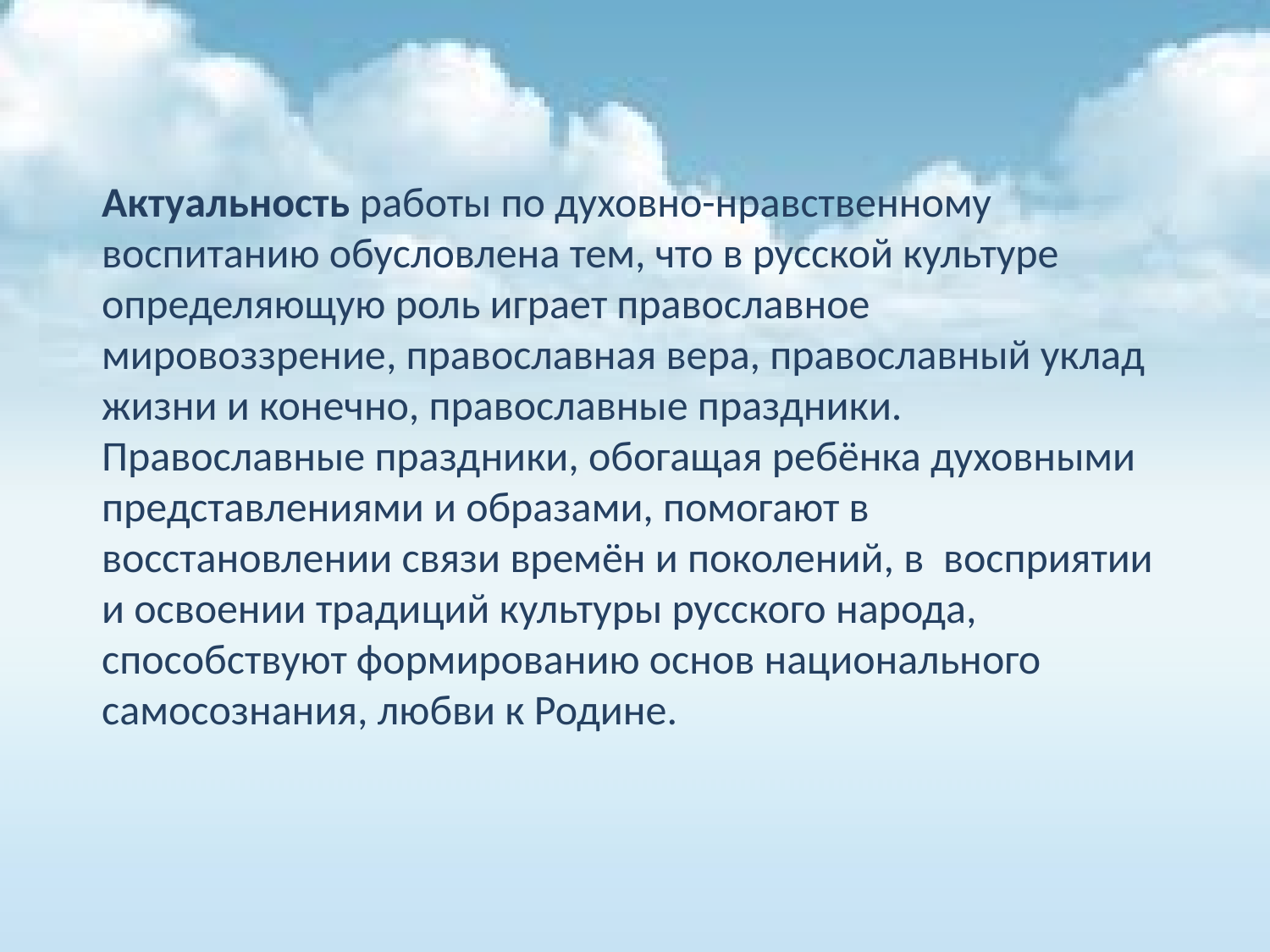

Актуальность работы по духовно-нравственному воспитанию обусловлена тем, что в русской культуре определяющую роль играет православное мировоззрение, православная вера, православный уклад жизни и конечно, православные праздники. Православные праздники, обогащая ребёнка духовными представлениями и образами, помогают в восстановлении связи времён и поколений, в  восприятии и освоении традиций культуры русского народа, способствуют формированию основ национального самосознания, любви к Родине.